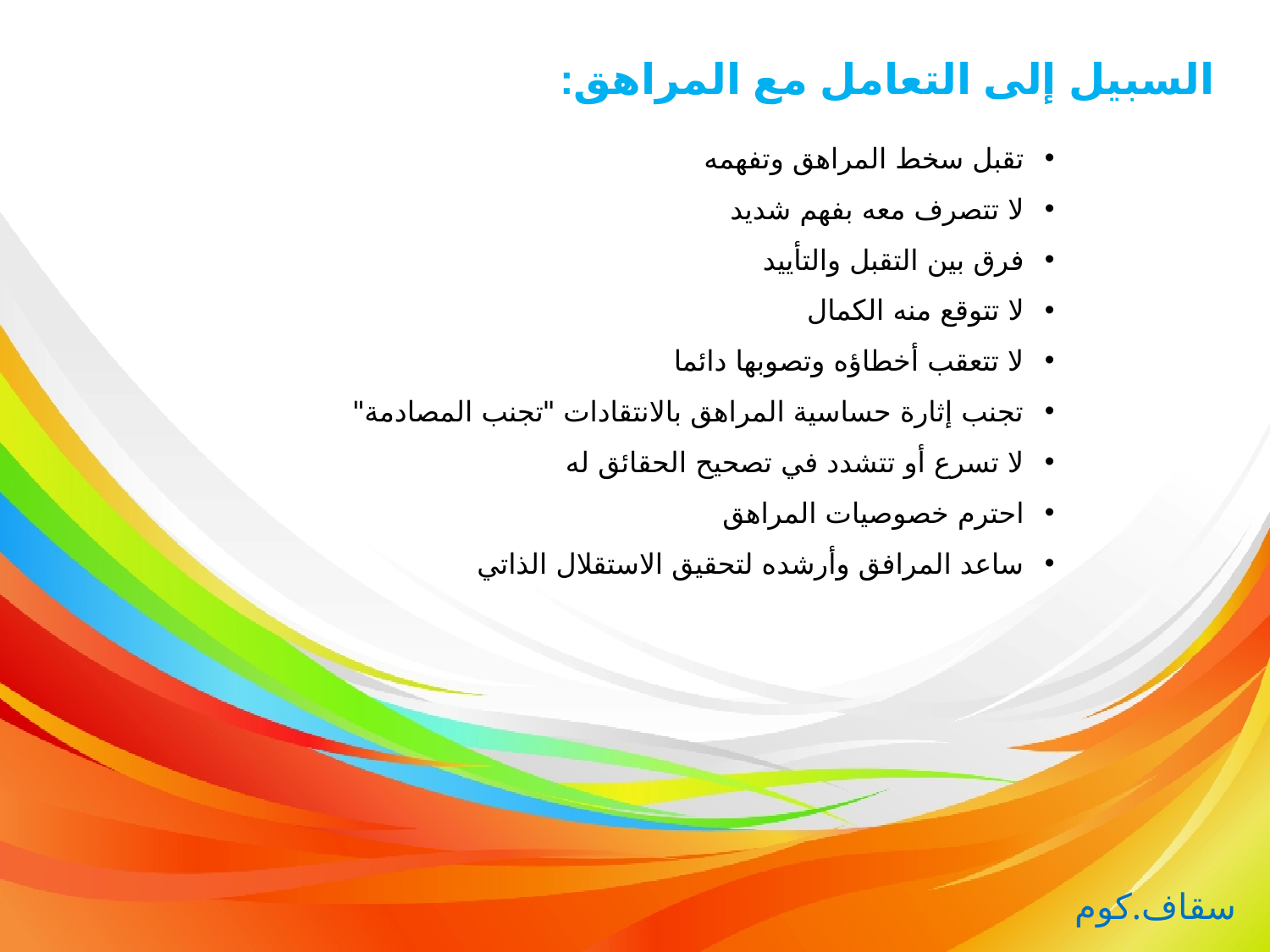

السبيل إلى التعامل مع المراهق:
تقبل سخط المراهق وتفهمه
لا تتصرف معه بفهم شديد
فرق بين التقبل والتأييد
لا تتوقع منه الكمال
لا تتعقب أخطاؤه وتصوبها دائما
تجنب إثارة حساسية المراهق بالانتقادات "تجنب المصادمة"
لا تسرع أو تتشدد في تصحيح الحقائق له
احترم خصوصيات المراهق
ساعد المرافق وأرشده لتحقيق الاستقلال الذاتي